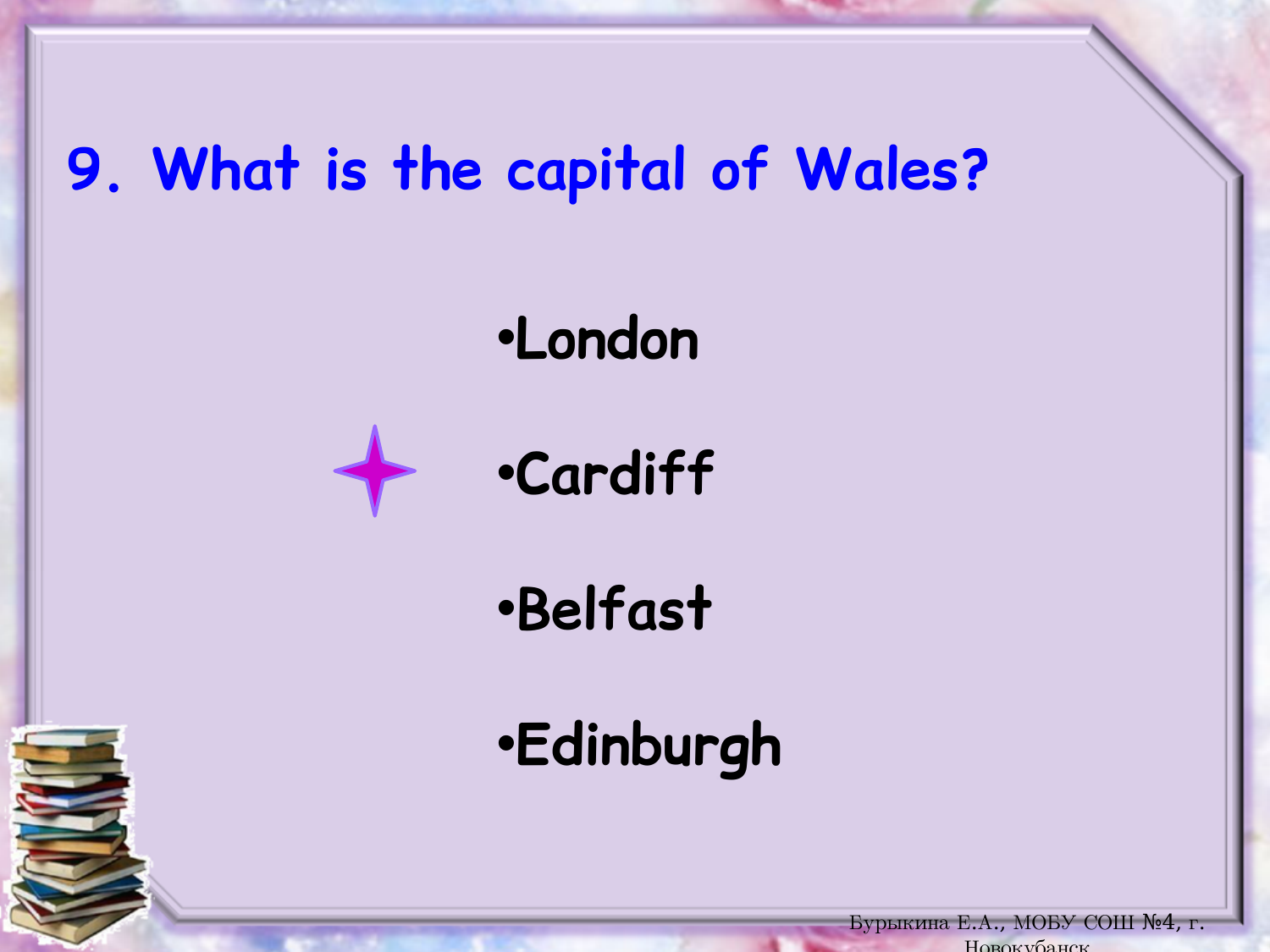

9. What is the capital of Wales?
London

Cardiff

Belfast

Edinburgh

Бурыкина Е.А., МОБУ СОШ №4, г. Новокубанск